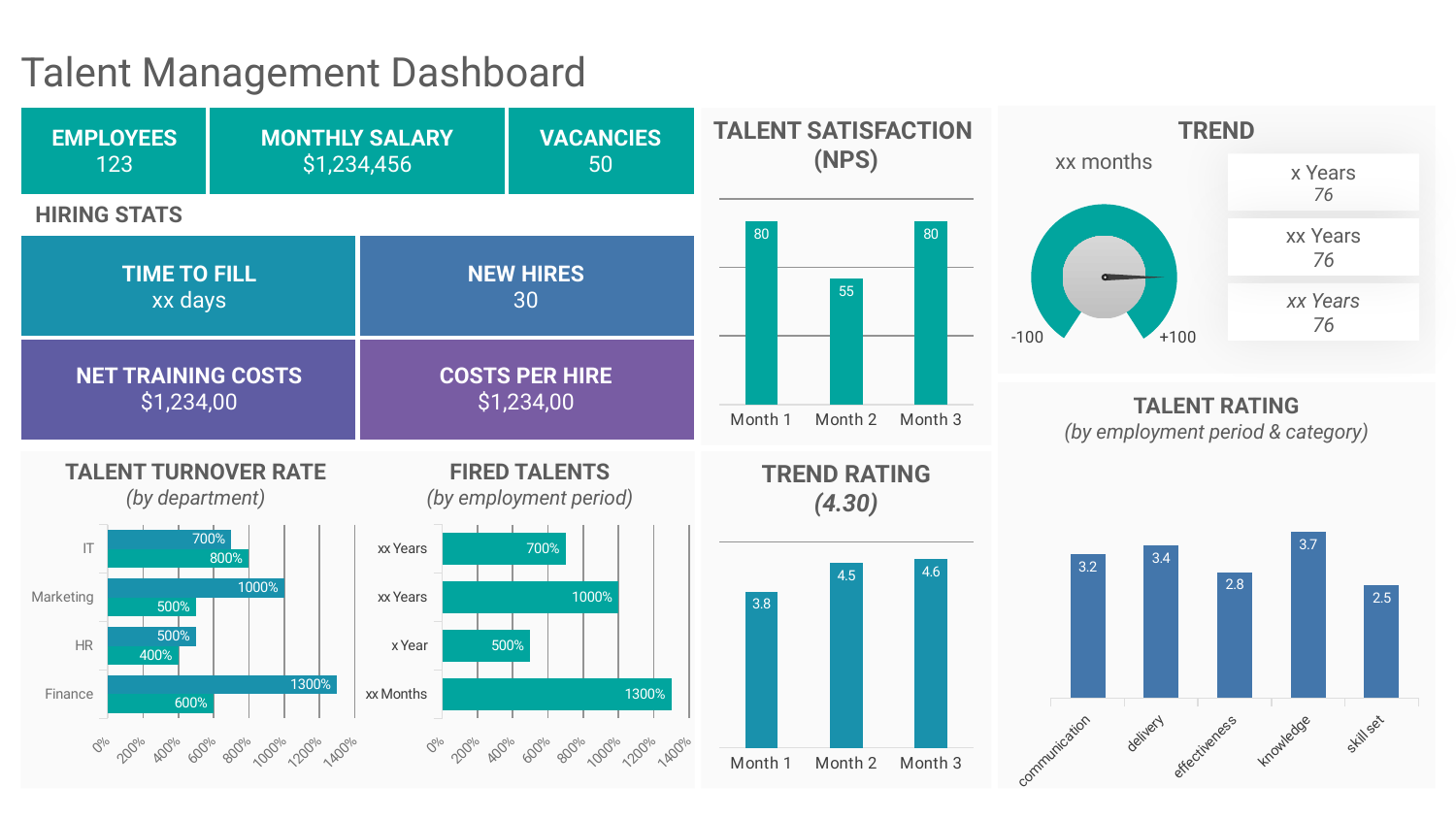

# Talent Management Dashboard

| EMPLOYEES 123 | MONTHLY SALARY $1,234,456 |  | VACANCIES 50 |
| --- | --- | --- | --- |
| HIRING STATS |  |  |  |
| TIME TO FILL xx days |  | NEW HIRES 30 |  |
| NET TRAINING COSTS $1,234,00 |  | COSTS PER HIRE $1,234,00 |  |

TALENT SATISFACTION
(NPS)
TREND
xx months
x Years
76

### Chart

| Category | NPS-Talent Management |
|---|---|
| Month 1 | 80.0 |
| Month 2 | 55.0 |
| Month 3 | 80.0 |

-100
+100
xx Years
76
xx Years
76

TALENT RATING
(by employment period & category)

TALENT TURNOVER RATE
(by department)
FIRED TALENTS
(by employment period)
TREND RATING
(4.30)

### Chart

| Category | Rating |
|---|---|
| communication | 3.2 |
| delivery | 3.4 |
| effectiveness | 2.8 |
| knowledge | 3.7 |
| skill set | 2.5 |

### Chart

| Category | Involuntary | voluntary |
|---|---|---|
| Finance | 6.0 | 13.0 |
| HR | 4.0 | 5.0 |
| Marketing | 5.0 | 10.0 |
| IT | 8.0 | 7.0 |

### Chart

| Category | voluntary |
|---|---|
| xx Months | 13.0 |
| x Year | 5.0 |
| xx Years | 10.0 |
| xx Years | 7.0 |

### Chart

| Category | Rating |
|---|---|
| Month 1 | 3.8 |
| Month 2 | 4.5 |
| Month 3 | 4.6 |